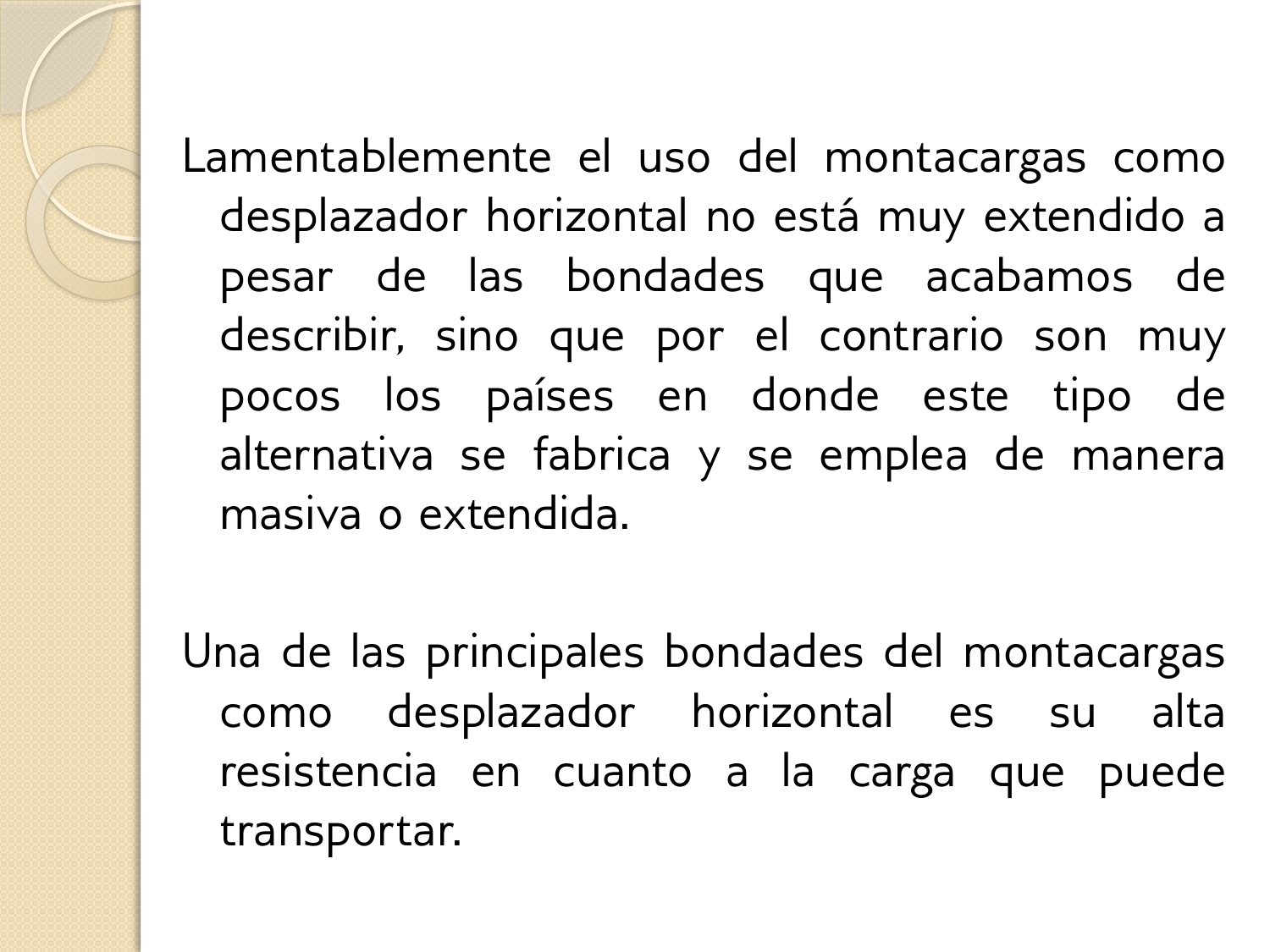

#
Lamentablemente el uso del montacargas como desplazador horizontal no está muy extendido a pesar de las bondades que acabamos de describir, sino que por el contrario son muy pocos los países en donde este tipo de alternativa se fabrica y se emplea de manera masiva o extendida.

Una de las principales bondades del montacargas como desplazador horizontal es su alta resistencia en cuanto a la carga que puede transportar.